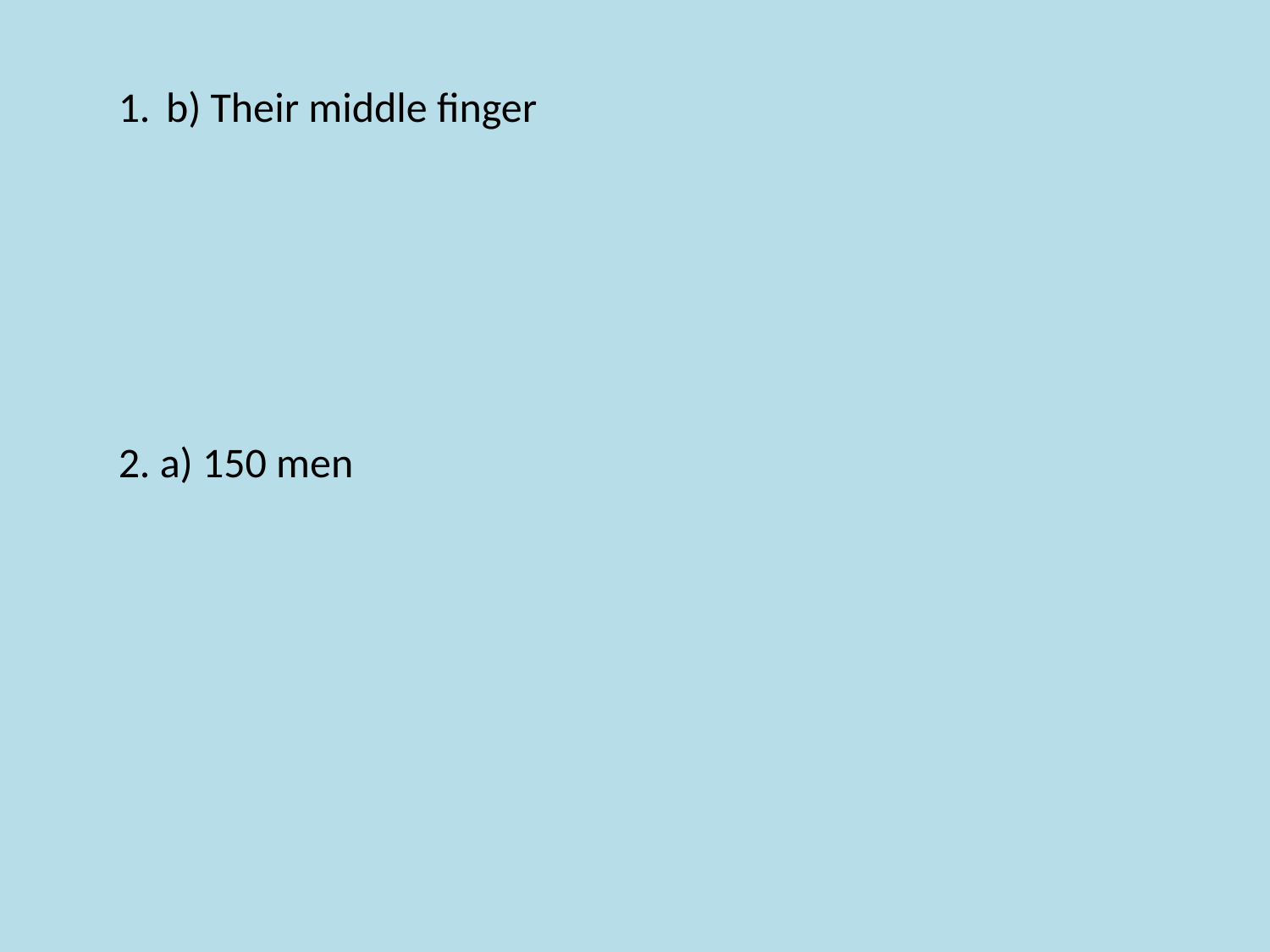

b) Their middle finger

2. a) 150 men